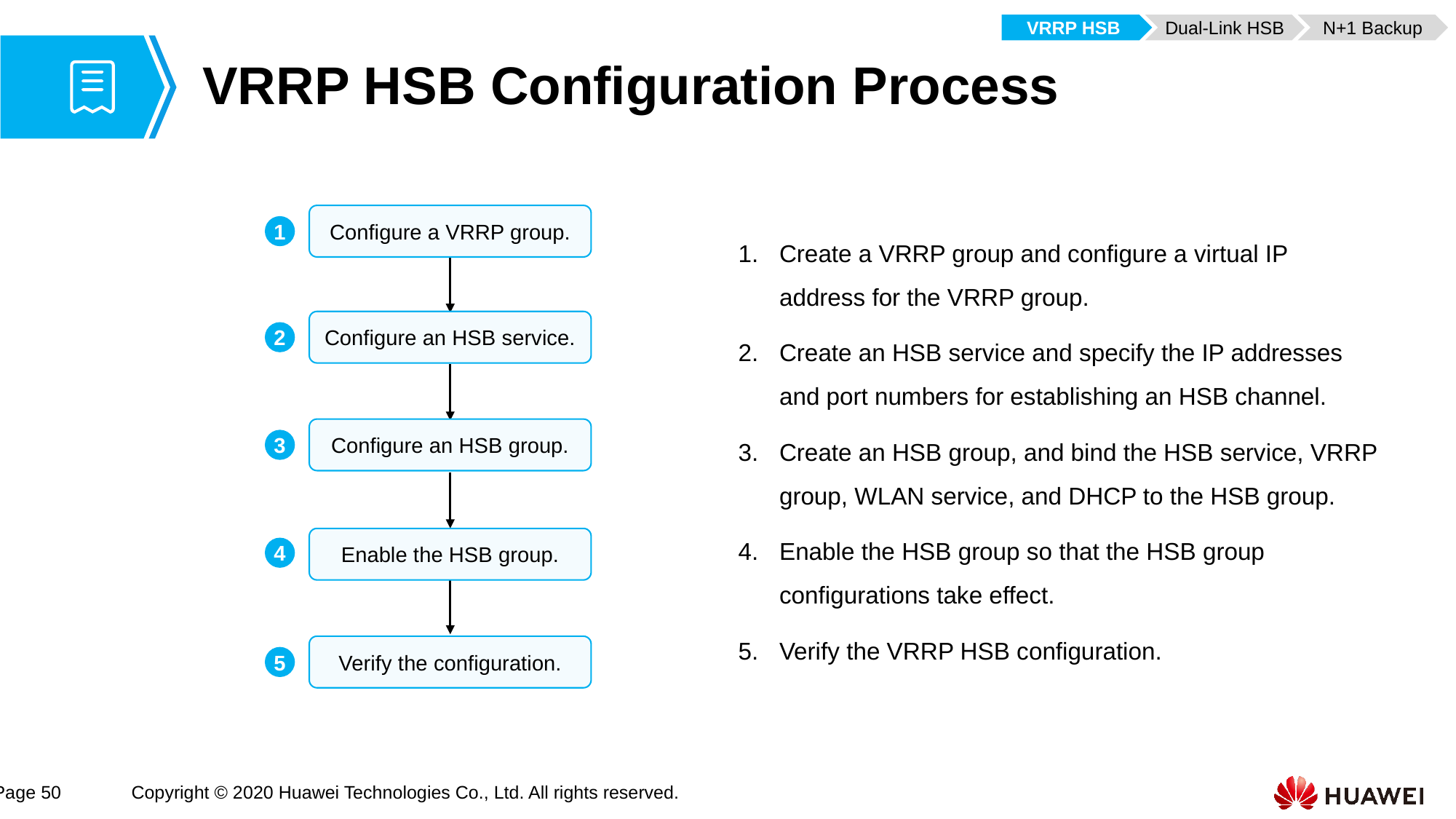

VRRP HSB
Dual-Link HSB
N+1 Backup
# VRRP HSB Configuration Process
Configure a VRRP group.
1
Create a VRRP group and configure a virtual IP address for the VRRP group.
Create an HSB service and specify the IP addresses and port numbers for establishing an HSB channel.
Create an HSB group, and bind the HSB service, VRRP group, WLAN service, and DHCP to the HSB group.
Enable the HSB group so that the HSB group configurations take effect.
Verify the VRRP HSB configuration.
Configure an HSB service.
2
Configure an HSB group.
3
Enable the HSB group.
4
Verify the configuration.
5